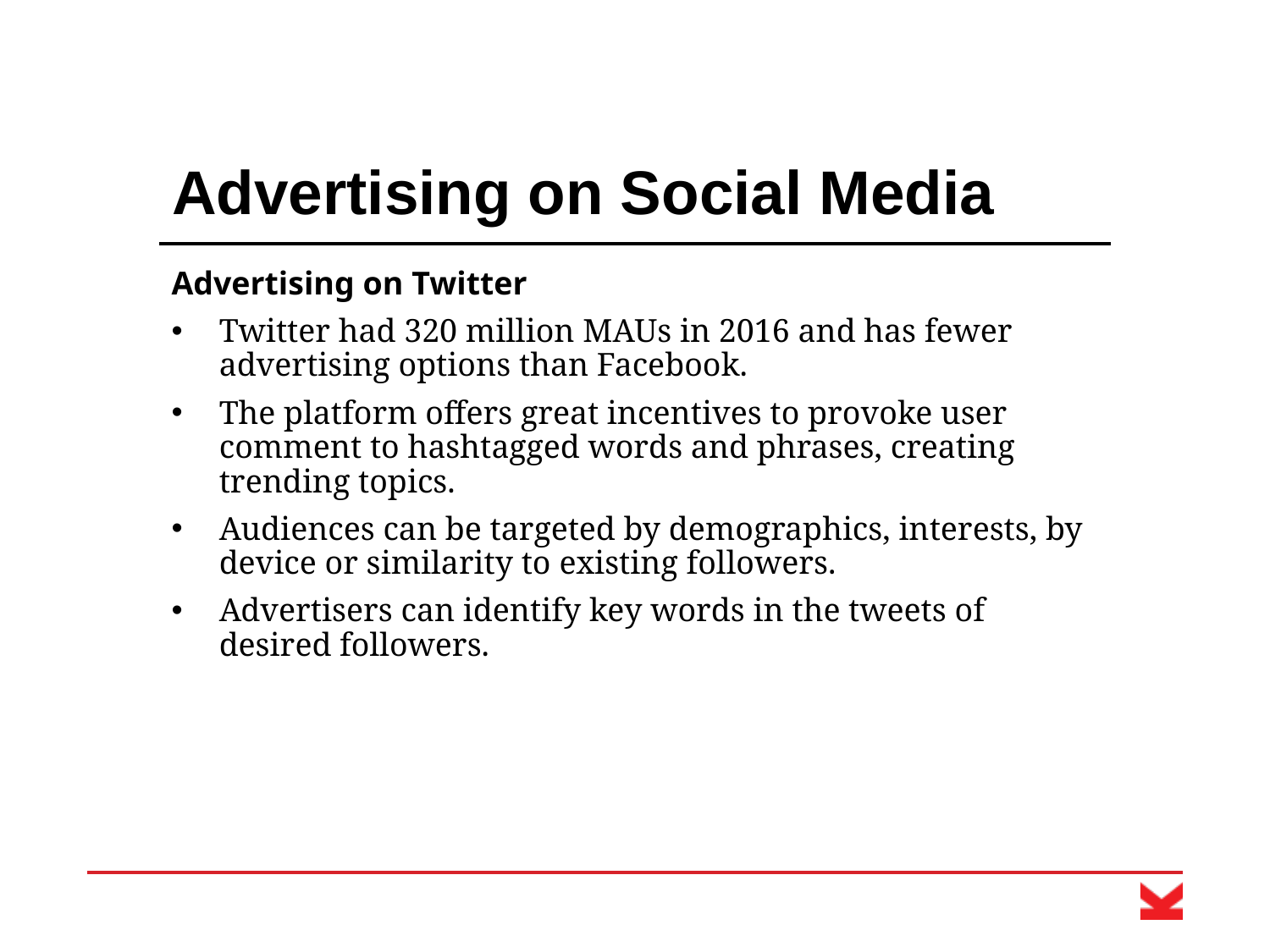

# Advertising on Social Media
Advertising on Twitter
Twitter had 320 million MAUs in 2016 and has fewer advertising options than Facebook.
The platform offers great incentives to provoke user comment to hashtagged words and phrases, creating trending topics.
Audiences can be targeted by demographics, interests, by device or similarity to existing followers.
Advertisers can identify key words in the tweets of desired followers.